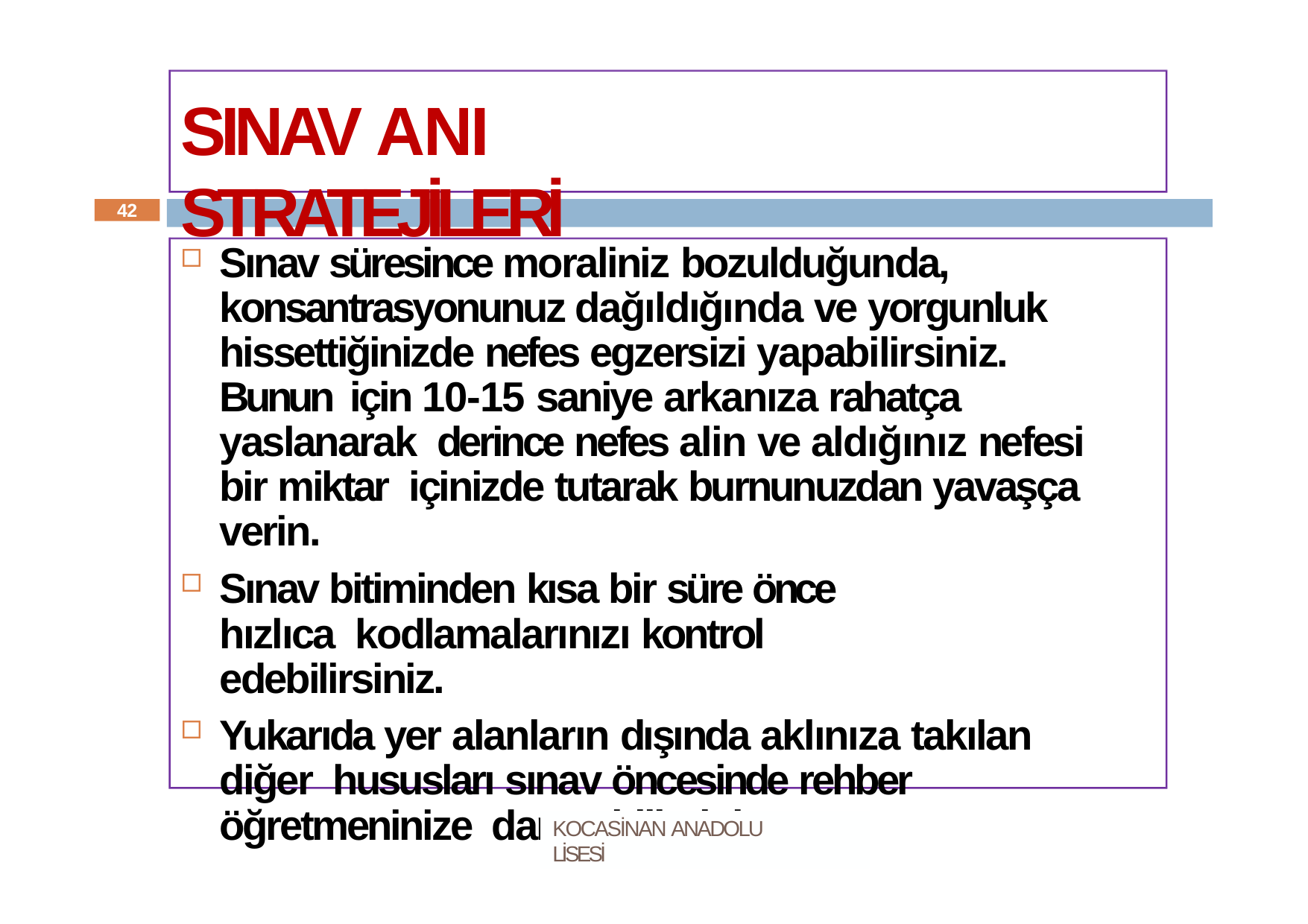

# SINAV ANI STRATEJİLERİ
42
Sınav süresince moraliniz bozulduğunda,  konsantrasyonunuz dağıldığında ve yorgunluk  hissettiğinizde nefes egzersizi yapabilirsiniz. Bunun  için 10-15 saniye arkanıza rahatça yaslanarak  derince nefes alin ve aldığınız nefesi bir miktar  içinizde tutarak burnunuzdan yavaşça verin.
Sınav bitiminden kısa bir süre önce hızlıca  kodlamalarınızı kontrol edebilirsiniz.
Yukarıda yer alanların dışında aklınıza takılan diğer  hususları sınav öncesinde rehber öğretmeninize  danışabilirsiniz.

KOCASİNAN ANADOLU LİSESİ